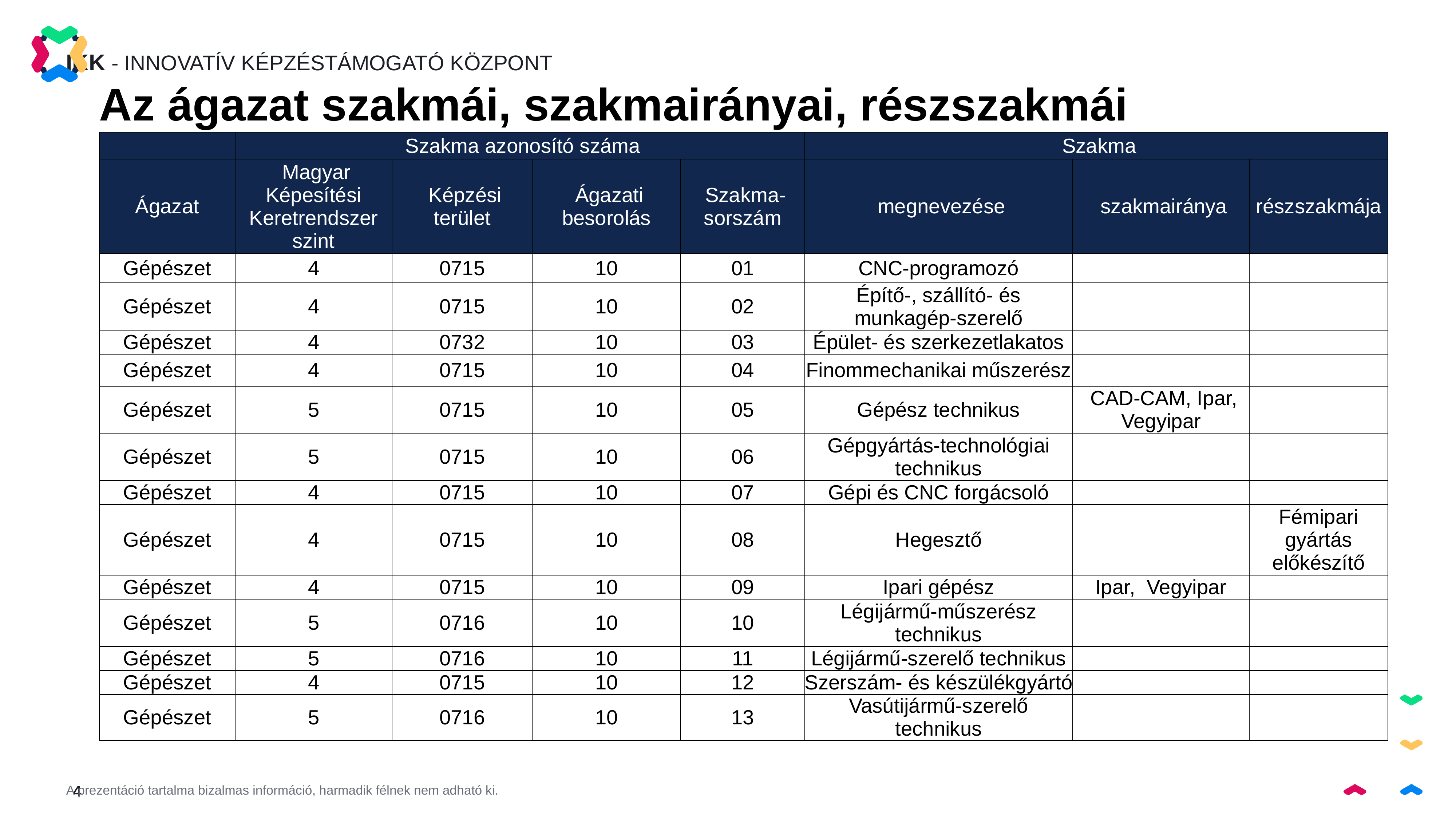

Az ágazat szakmái, szakmairányai, részszakmái
|  | Szakma azonosító száma |  |  |  | Szakma |  |  |
| --- | --- | --- | --- | --- | --- | --- | --- |
| Ágazat | Magyar Képesítési Keretrendszer szint | Képzési terület | Ágazati besorolás | Szakma-sorszám | megnevezése | szakmairánya | részszakmája |
| Gépészet | 4 | 0715 | 10 | 01 | CNC-programozó |  |  |
| Gépészet | 4 | 0715 | 10 | 02 | Építő-, szállító- és munkagép-szerelő |  |  |
| Gépészet | 4 | 0732 | 10 | 03 | Épület- és szerkezetlakatos |  |  |
| Gépészet | 4 | 0715 | 10 | 04 | Finommechanikai műszerész |  |  |
| Gépészet | 5 | 0715 | 10 | 05 | Gépész technikus | CAD-CAM, Ipar, Vegyipar |  |
| Gépészet | 5 | 0715 | 10 | 06 | Gépgyártás-technológiai technikus |  |  |
| Gépészet | 4 | 0715 | 10 | 07 | Gépi és CNC forgácsoló |  |  |
| Gépészet | 4 | 0715 | 10 | 08 | Hegesztő |  | Fémipari gyártás előkészítő |
| Gépészet | 4 | 0715 | 10 | 09 | Ipari gépész | Ipar,  Vegyipar |  |
| Gépészet | 5 | 0716 | 10 | 10 | Légijármű-műszerész technikus |  |  |
| Gépészet | 5 | 0716 | 10 | 11 | Légijármű-szerelő technikus |  |  |
| Gépészet | 4 | 0715 | 10 | 12 | Szerszám- és készülékgyártó |  |  |
| Gépészet | 5 | 0716 | 10 | 13 | Vasútijármű-szerelő technikus |  |  |